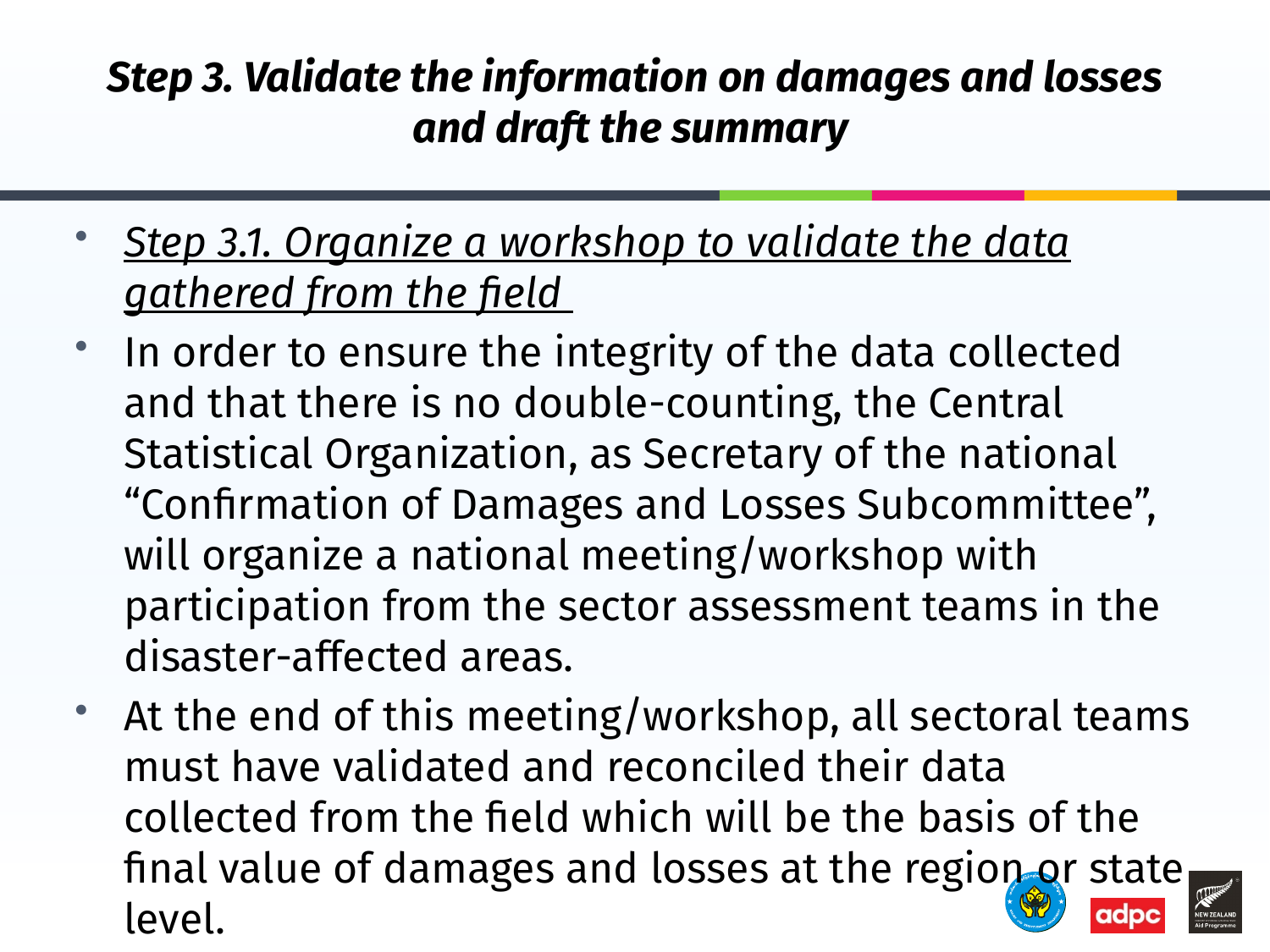

# Step 3. Validate the information on damages and losses and draft the summary
Step 3.1. Organize a workshop to validate the data gathered from the field
In order to ensure the integrity of the data collected and that there is no double-counting, the Central Statistical Organization, as Secretary of the national “Confirmation of Damages and Losses Subcommittee”, will organize a national meeting/workshop with participation from the sector assessment teams in the disaster-affected areas.
At the end of this meeting/workshop, all sectoral teams must have validated and reconciled their data collected from the field which will be the basis of the final value of damages and losses at the region or state level.